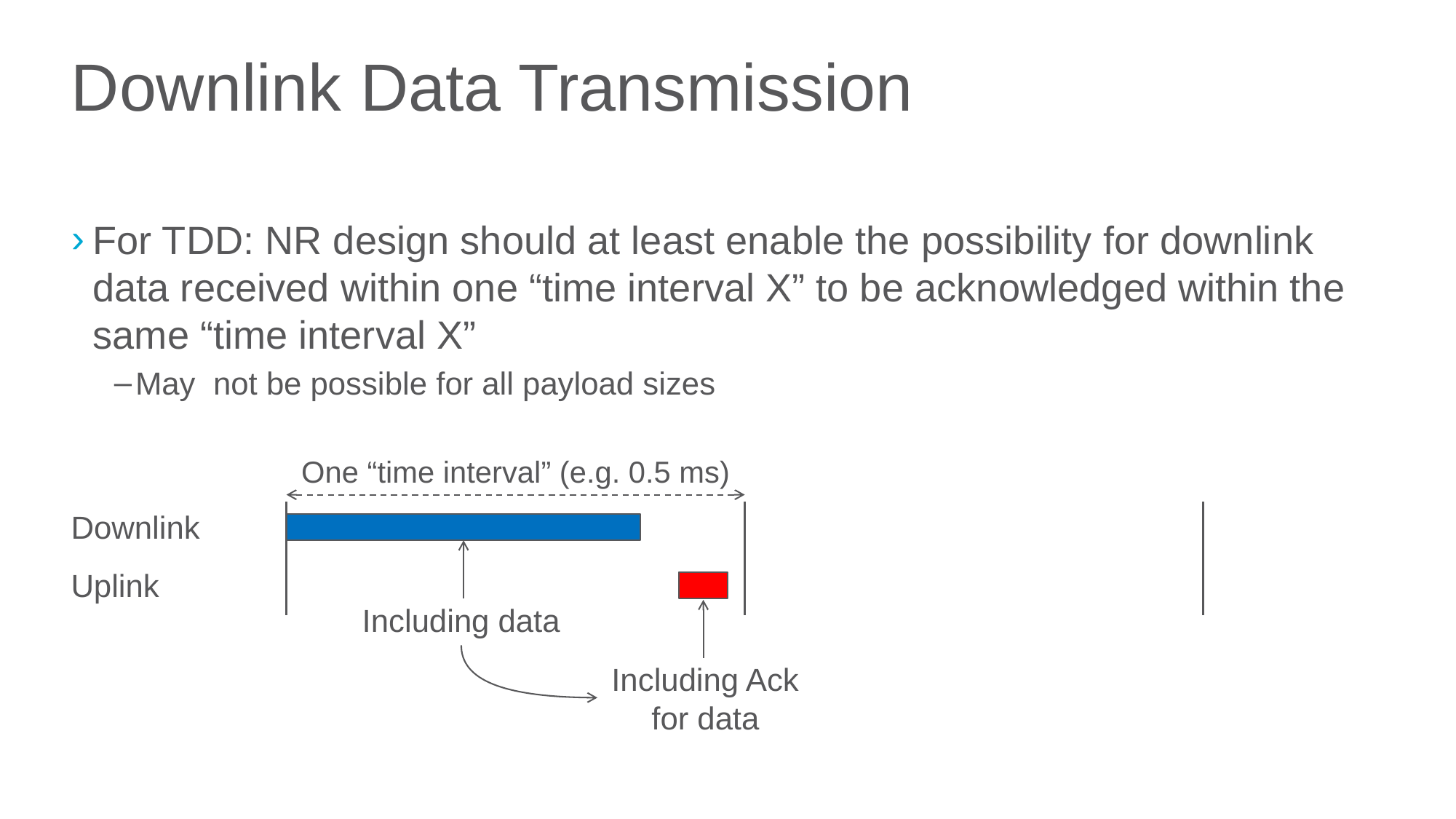

# Downlink Data Transmission
For TDD: NR design should at least enable the possibility for downlink data received within one “time interval X” to be acknowledged within the same “time interval X”
May  not be possible for all payload sizes
One “time interval” (e.g. 0.5 ms)
Downlink

Uplink

Including data
Including Ack
for data